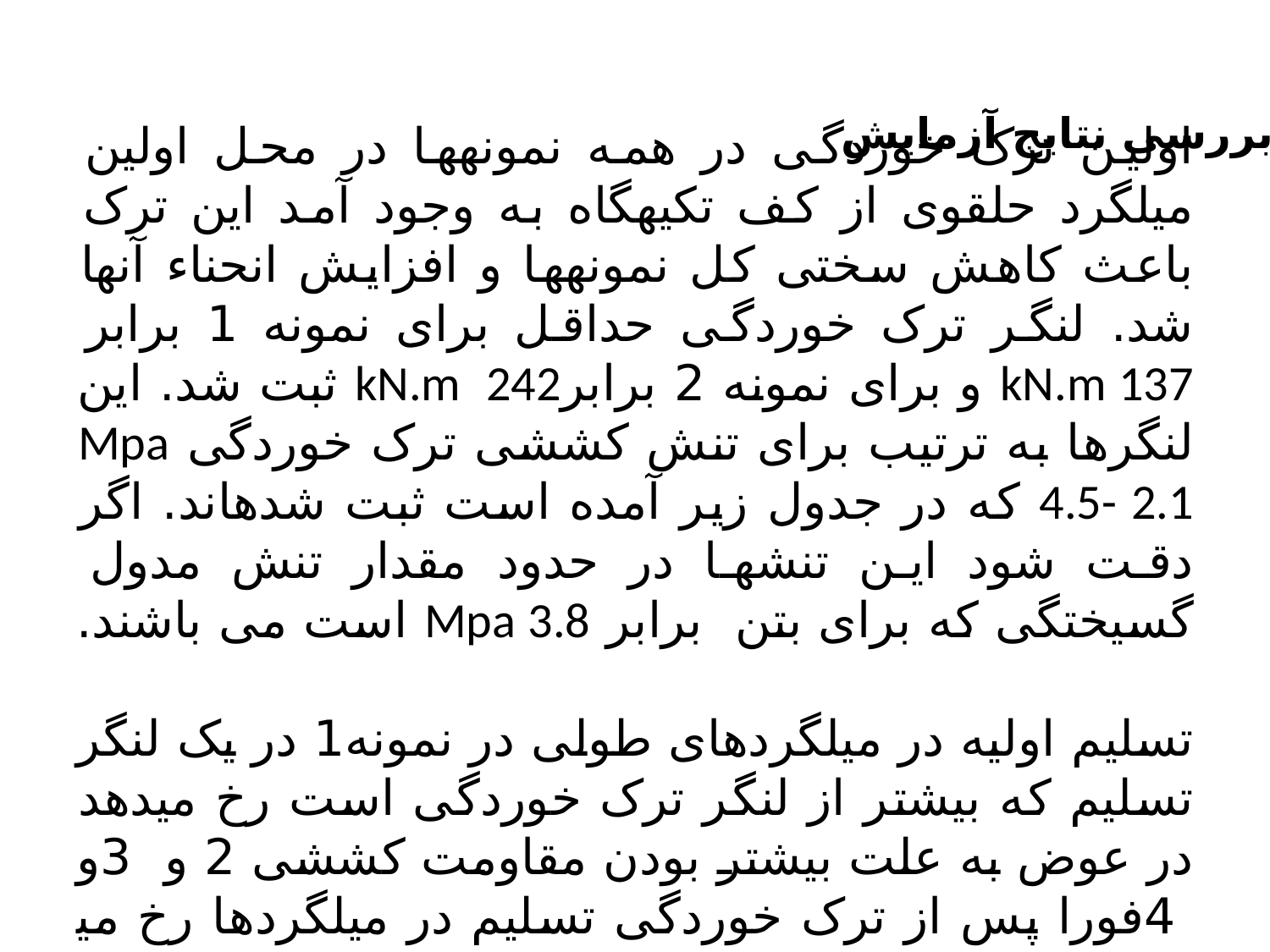

بررسی نتایج آزمایش
# اولین ترک خوردگی در همه نمونه­ها در محل اولین میلگرد حلقوی از کف تکیه­گاه به وجود آمد این ترک باعث کاهش سختی کل نمونه­ها و افزایش انحناء آنها شد. لنگر ترک خوردگی حداقل برای نمونه 1 برابر kN.m 137 و برای نمونه 2 برابرkN.m  242 ثبت شد. این لنگرها به ترتیب برای تنش کششی ترک خوردگی Mpa 4.5- 2.1 که در جدول زیر آمده است ثبت شده­اند. اگر دقت شود این تنش­ها در حدود مقدار تنش مدول گسیختگی که برای بتن  برابر Mpa 3.8 است می باشند.   تسلیم اولیه در میلگردهای طولی در نمونه1 در یک لنگر تسلیم که بیشتر از لنگر ترک خوردگی است رخ می­دهد در عوض به علت بیشتر بودن مقاومت کششی 2 و  3و  4فورا پس از ترک خوردگی تسلیم در میلگردها رخ می­دهد.